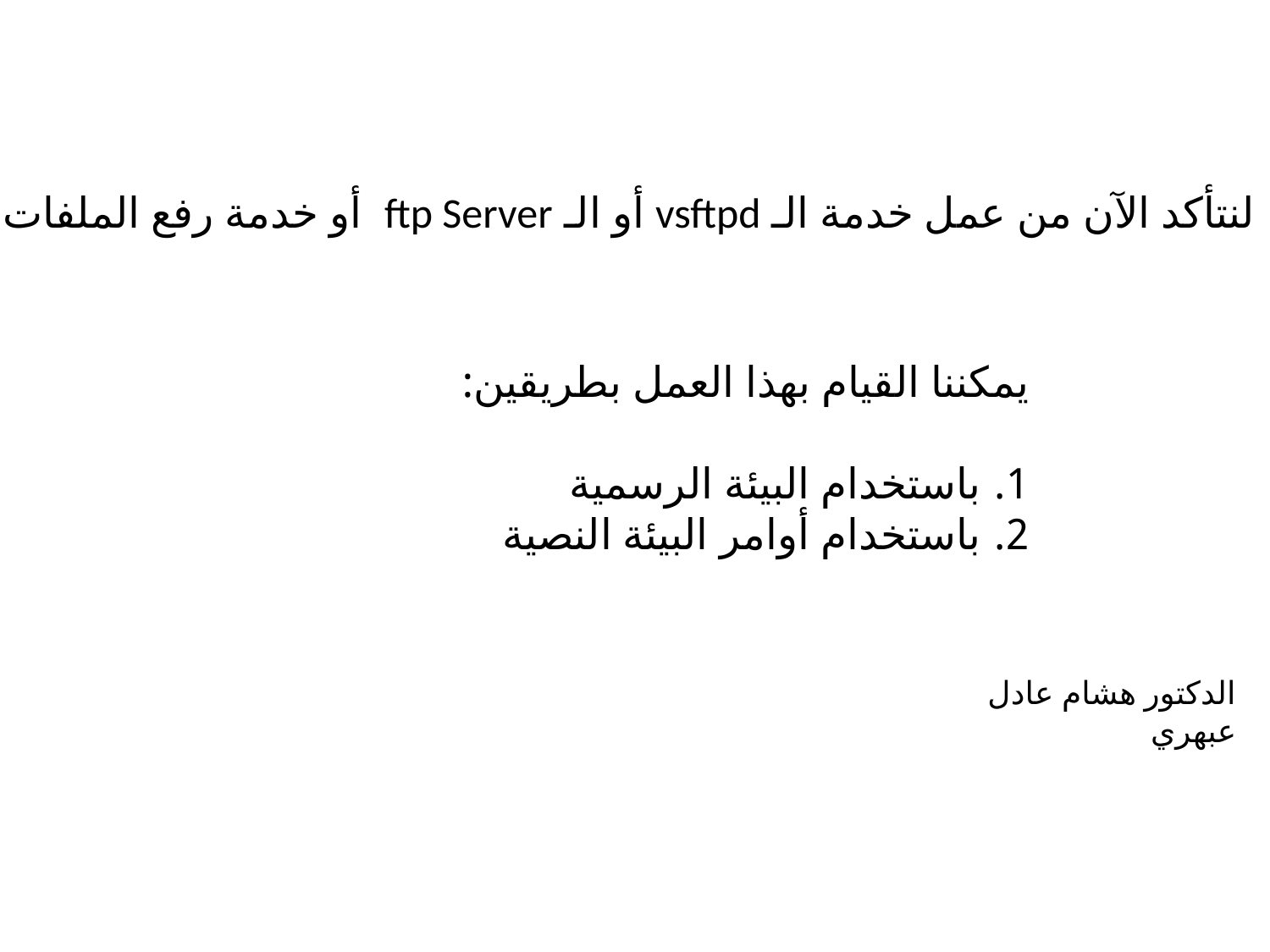

لنتأكد الآن من عمل خدمة الـ vsftpd أو الـ ftp Server  أو خدمة رفع الملفات
يمكننا القيام بهذا العمل بطريقين:

باستخدام البيئة الرسمية
باستخدام أوامر البيئة النصية
الدكتور هشام عادل عبهري